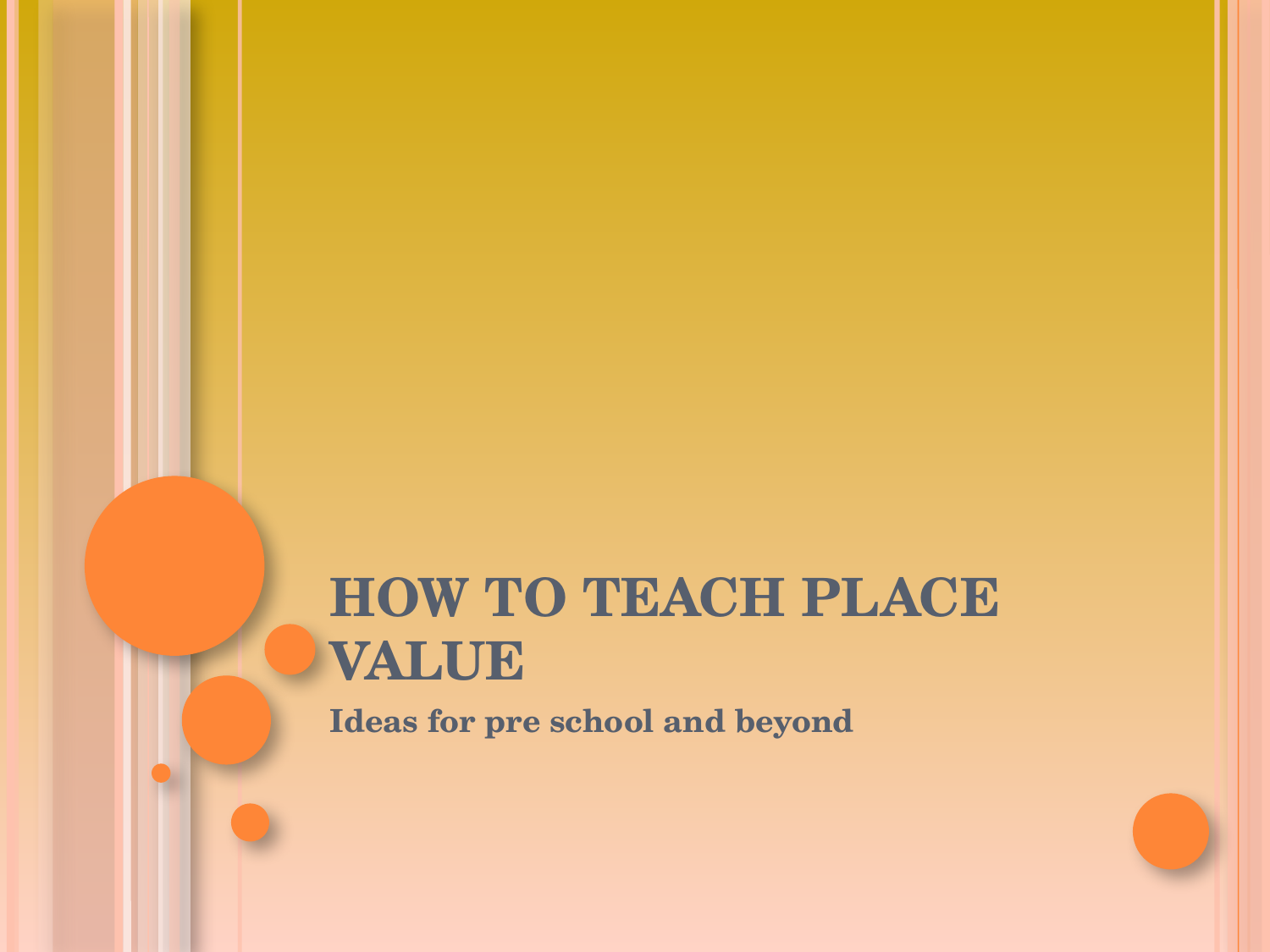

# How To Teach place Value
Ideas for pre school and beyond